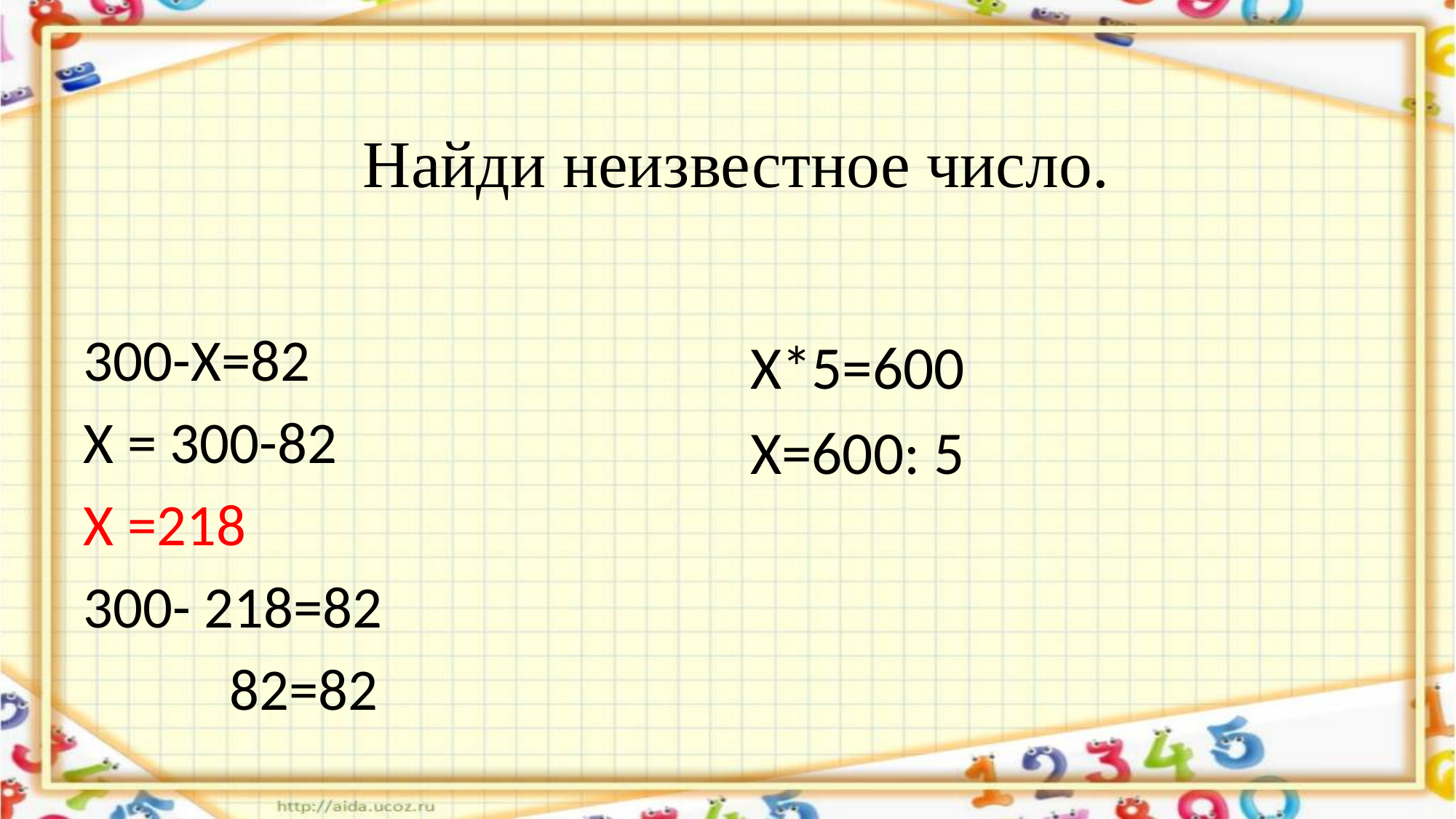

# Найди неизвестное число.

300-Х=82
Х = 300-82
Х =218
300- 218=82
           82=82
Х*5=600
Х=600: 5